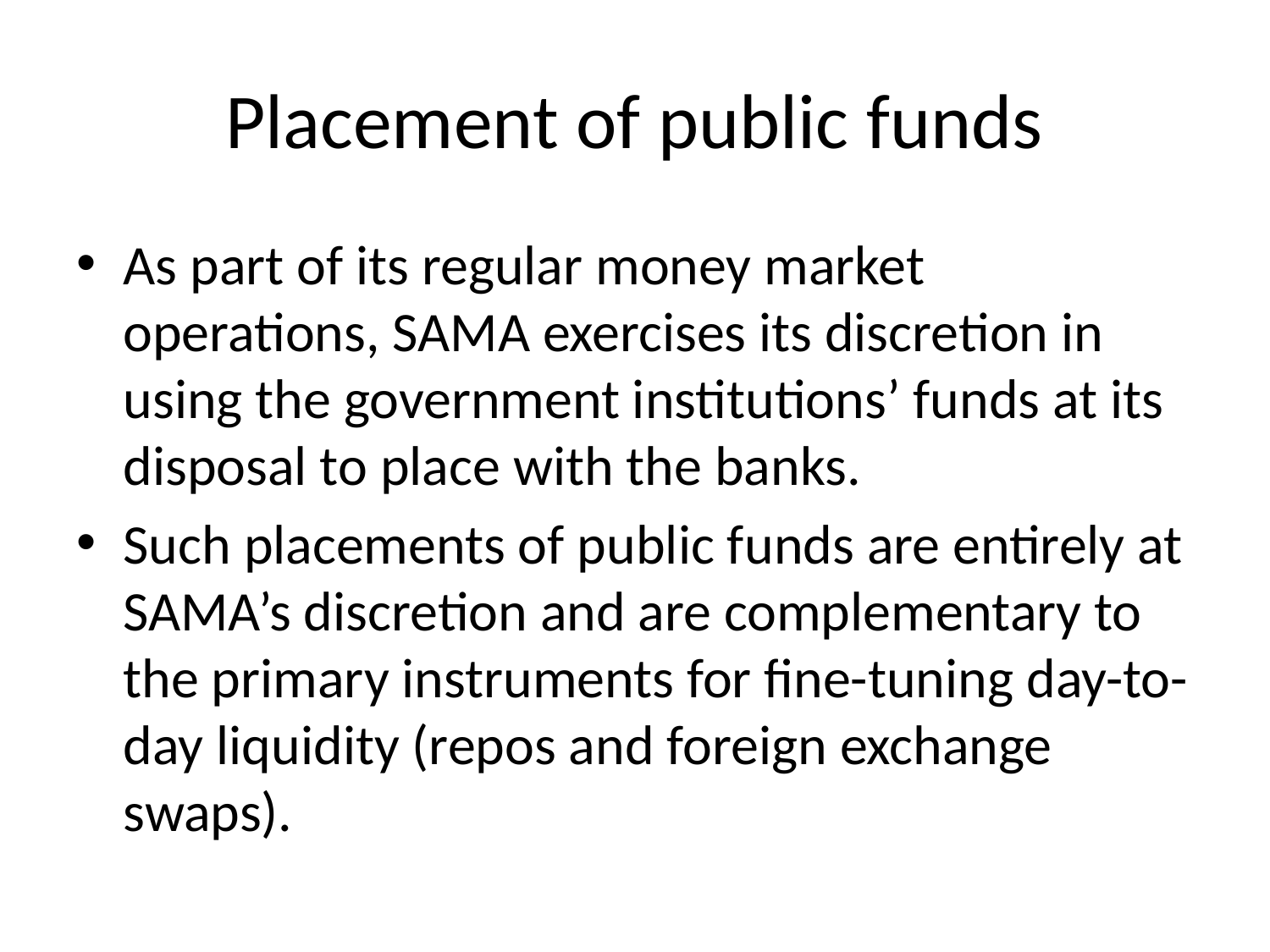

# Placement of public funds
As part of its regular money market operations, SAMA exercises its discretion in using the government institutions’ funds at its disposal to place with the banks.
Such placements of public funds are entirely at SAMA’s discretion and are complementary to the primary instruments for fine-tuning day-to-day liquidity (repos and foreign exchange swaps).